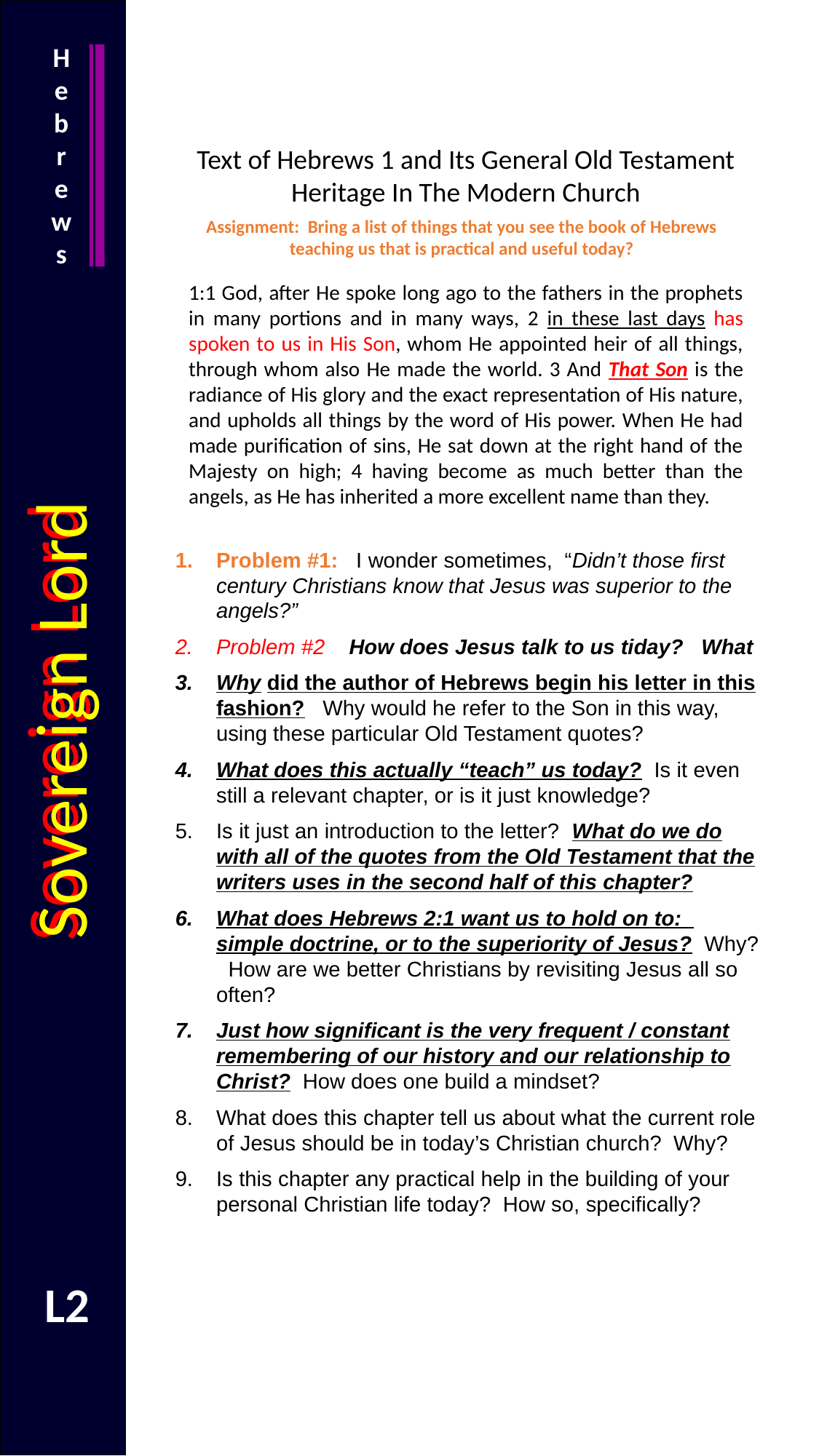

Hebrews

Text of Hebrews 1 and Its General Old Testament Heritage In The Modern Church

1:1 God, after He spoke long ago to the fathers in the prophets in many portions and in many ways, 2 in these last days has spoken to us in His Son, whom He appointed heir of all things, through whom also He made the world. 3 And That Son is the radiance of His glory and the exact representation of His nature, and upholds all things by the word of His power. When He had made purification of sins, He sat down at the right hand of the Majesty on high; 4 having become as much better than the angels, as He has inherited a more excellent name than they.
Assignment:  Bring a list of things that you see the book of Hebrews teaching us that is practical and useful today?
Sovereign Lord
Sovereign Lord
Problem #1:   I wonder sometimes,  “Didn’t those first century Christians know that Jesus was superior to the angels?”
Problem #2    How does Jesus talk to us tiday?   What
Why did the author of Hebrews begin his letter in this fashion?   Why would he refer to the Son in this way, using these particular Old Testament quotes?
What does this actually “teach” us today?  Is it even still a relevant chapter, or is it just knowledge?
Is it just an introduction to the letter?  What do we do with all of the quotes from the Old Testament that the writers uses in the second half of this chapter?
What does Hebrews 2:1 want us to hold on to:   simple doctrine, or to the superiority of Jesus?  Why?   How are we better Christians by revisiting Jesus all so often?
Just how significant is the very frequent / constant remembering of our history and our relationship to Christ?  How does one build a mindset?
What does this chapter tell us about what the current role of Jesus should be in today’s Christian church?  Why?
Is this chapter any practical help in the building of your personal Christian life today?  How so, specifically?

L2